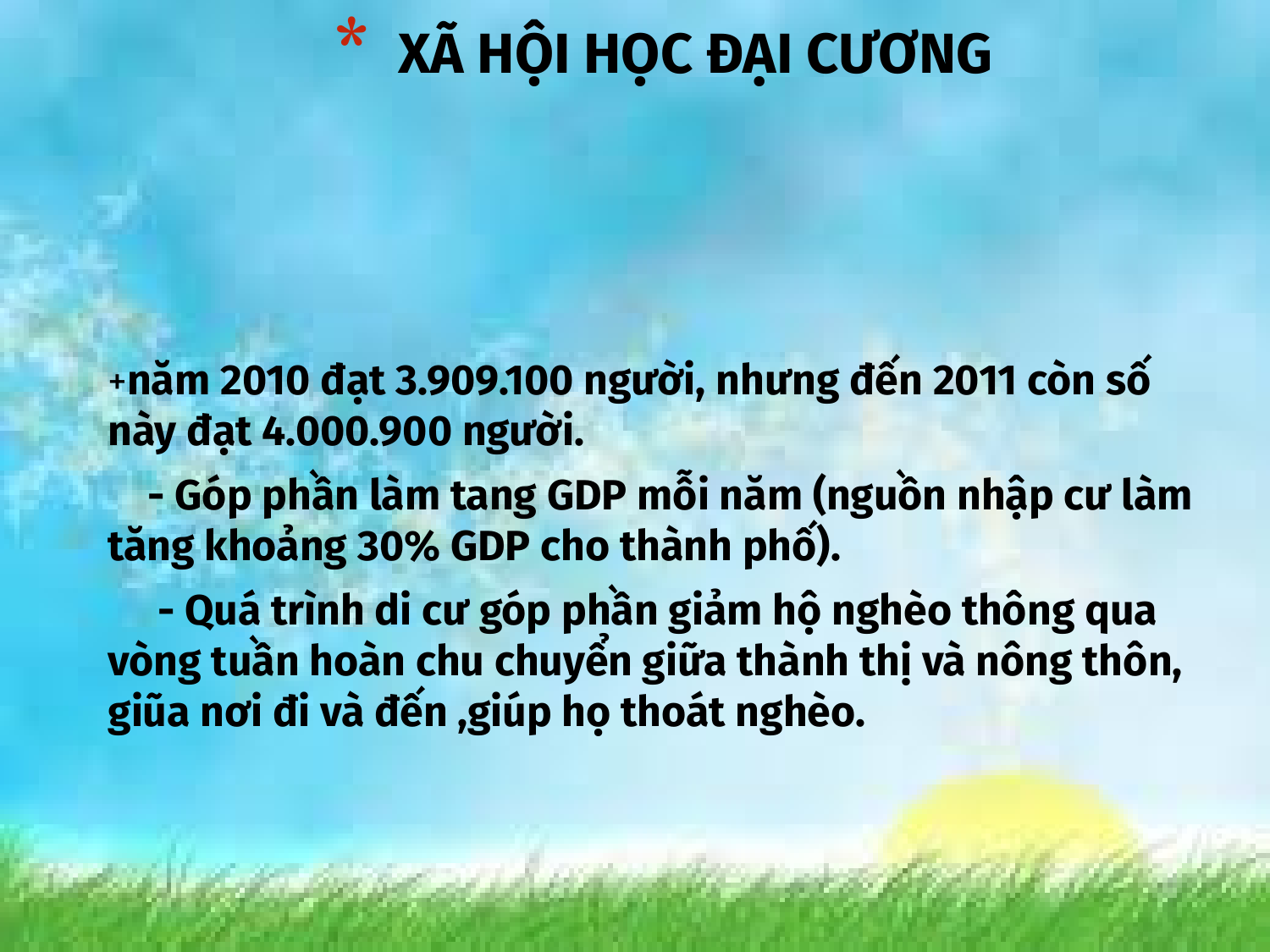

# XÃ HỘI HỌC ĐẠI CƯƠNG

+năm 2010 đạt 3.909.100 người, nhưng đến 2011 còn số này đạt 4.000.900 người.
    - Góp phần làm tang GDP mỗi năm (nguồn nhập cư làm tăng khoảng 30% GDP cho thành phố).
     - Quá trình di cư góp phần giảm hộ nghèo thông qua vòng tuần hoàn chu chuyển giữa thành thị và nông thôn, giũa nơi đi và đến ,giúp họ thoát nghèo.